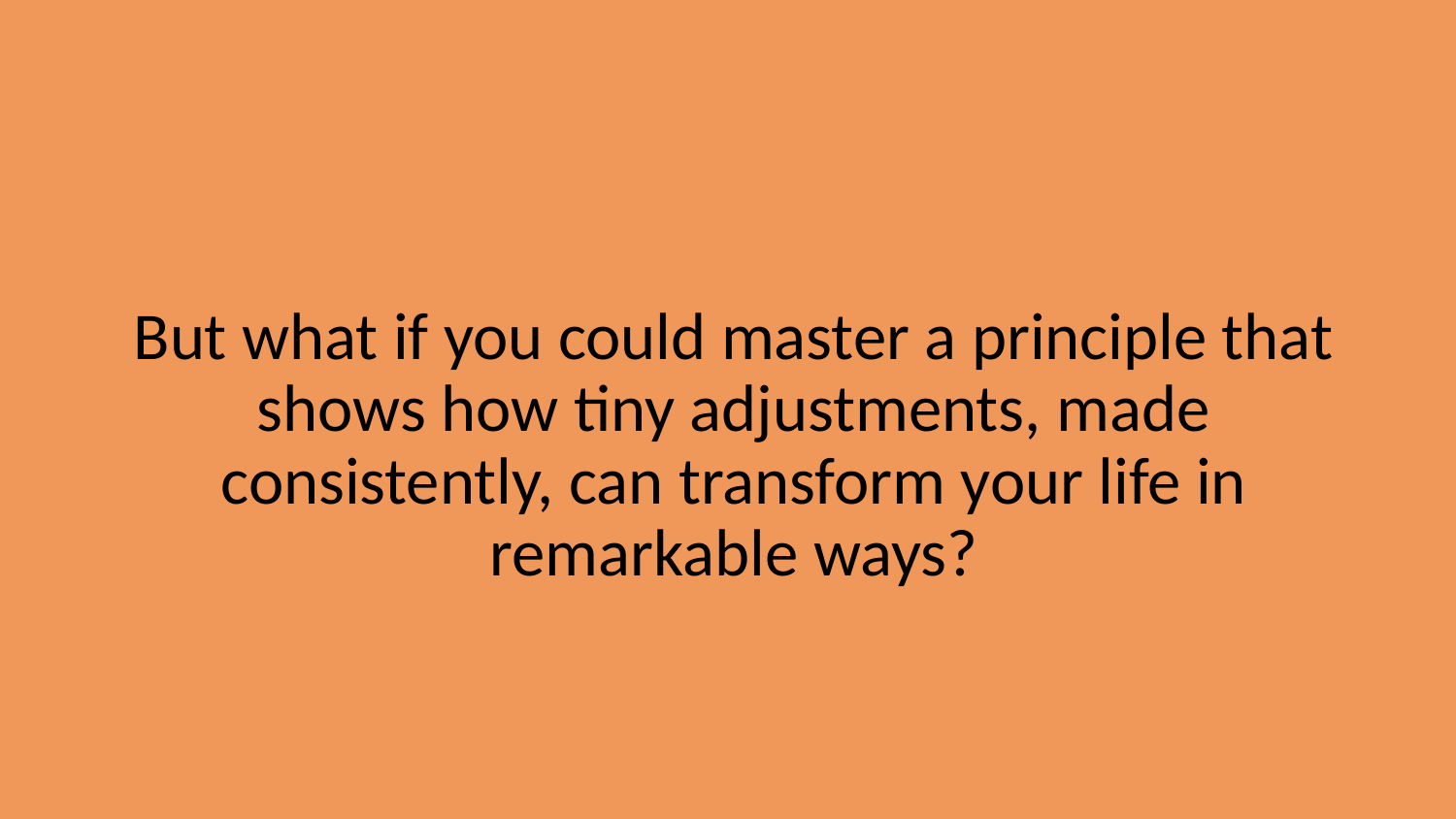

But what if you could master a principle that shows how tiny adjustments, made consistently, can transform your life in remarkable ways?